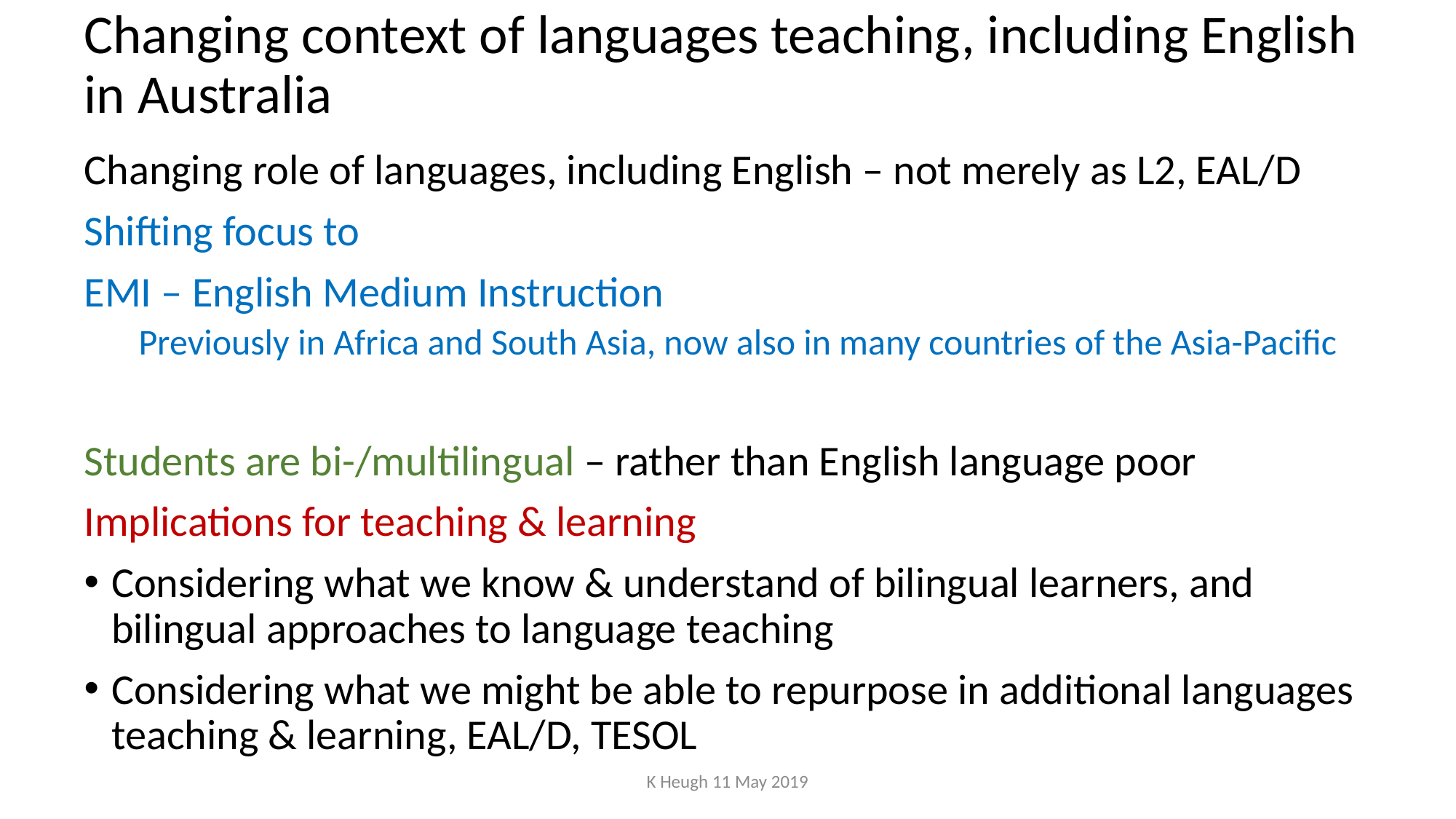

# Changing context of languages teaching, including English in Australia
Changing role of languages, including English – not merely as L2, EAL/D
Shifting focus to
EMI – English Medium Instruction
Previously in Africa and South Asia, now also in many countries of the Asia-Pacific

Students are bi-/multilingual – rather than English language poor
Implications for teaching & learning
Considering what we know & understand of bilingual learners, and bilingual approaches to language teaching
Considering what we might be able to repurpose in additional languages teaching & learning, EAL/D, TESOL

K Heugh 11 May 2019